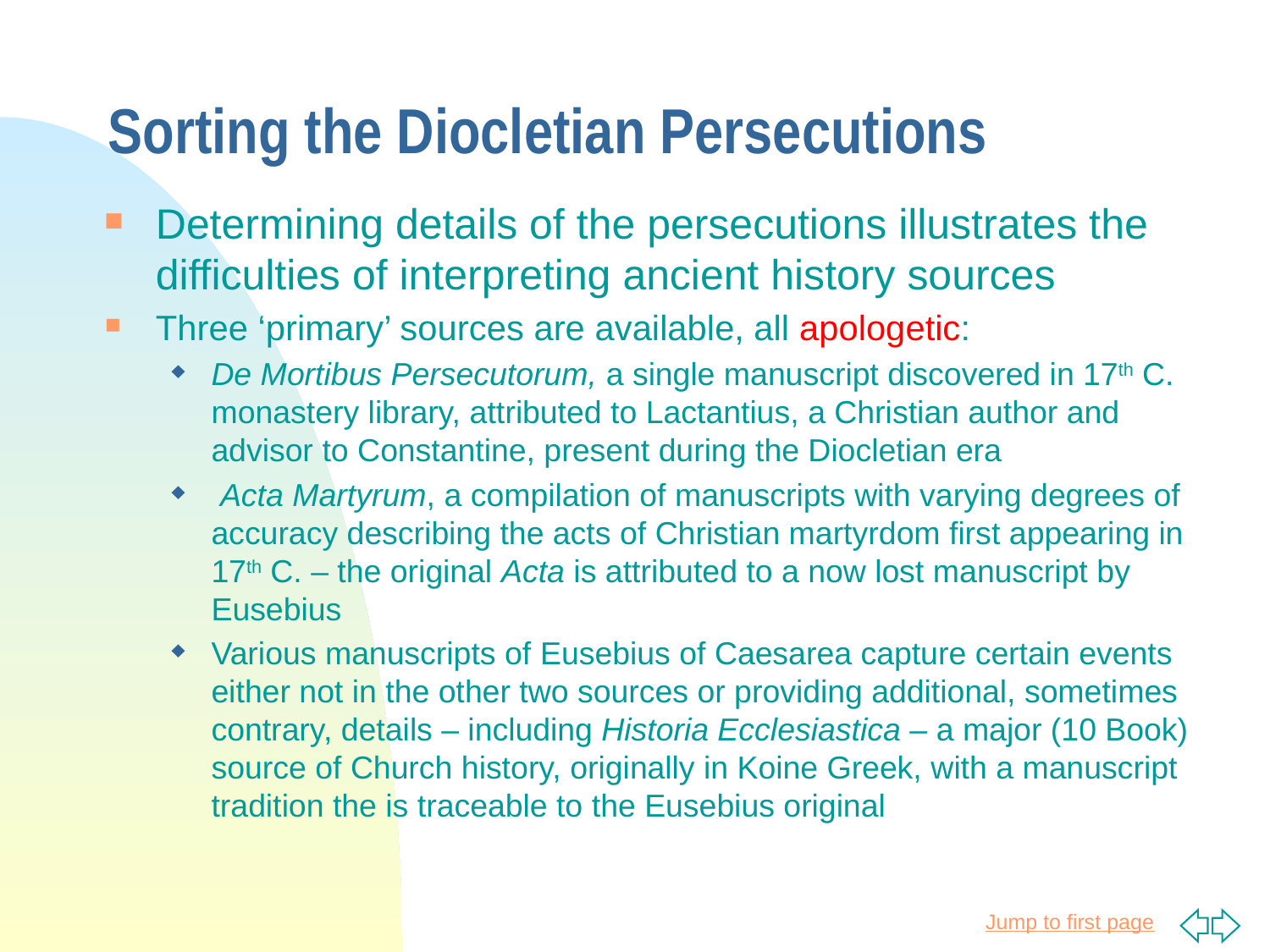

# Sorting the Diocletian Persecutions
Determining details of the persecutions illustrates the difficulties of interpreting ancient history sources
Three ‘primary’ sources are available, all apologetic:
De Mortibus Persecutorum, a single manuscript discovered in 17th C. monastery library, attributed to Lactantius, a Christian author and advisor to Constantine, present during the Diocletian era
 Acta Martyrum, a compilation of manuscripts with varying degrees of accuracy describing the acts of Christian martyrdom first appearing in 17th C. – the original Acta is attributed to a now lost manuscript by Eusebius
Various manuscripts of Eusebius of Caesarea capture certain events either not in the other two sources or providing additional, sometimes contrary, details – including Historia Ecclesiastica – a major (10 Book) source of Church history, originally in Koine Greek, with a manuscript tradition the is traceable to the Eusebius original